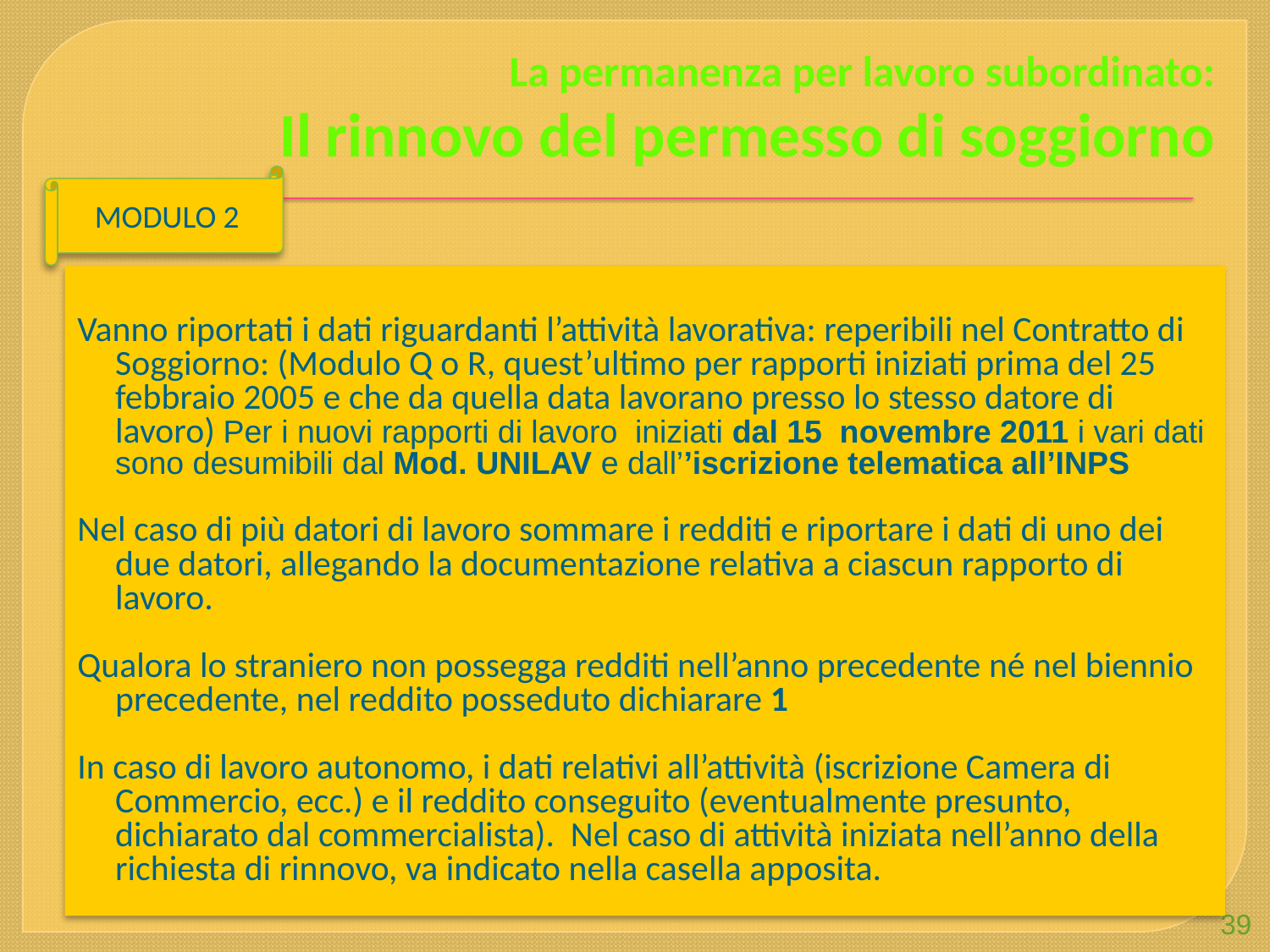

# La permanenza per lavoro subordinato: Il rinnovo del permesso di soggiorno
MODULO 2

Vanno riportati i dati riguardanti l’attività lavorativa: reperibili nel Contratto di Soggiorno: (Modulo Q o R, quest’ultimo per rapporti iniziati prima del 25 febbraio 2005 e che da quella data lavorano presso lo stesso datore di lavoro) Per i nuovi rapporti di lavoro  iniziati dal 15  novembre 2011 i vari dati sono desumibili dal Mod. UNILAV e dall’’iscrizione telematica all’INPS

Nel caso di più datori di lavoro sommare i redditi e riportare i dati di uno dei due datori, allegando la documentazione relativa a ciascun rapporto di lavoro.

Qualora lo straniero non possegga redditi nell’anno precedente né nel biennio precedente, nel reddito posseduto dichiarare 1

In caso di lavoro autonomo, i dati relativi all’attività (iscrizione Camera di Commercio, ecc.) e il reddito conseguito (eventualmente presunto, dichiarato dal commercialista).  Nel caso di attività iniziata nell’anno della richiesta di rinnovo, va indicato nella casella apposita.

39